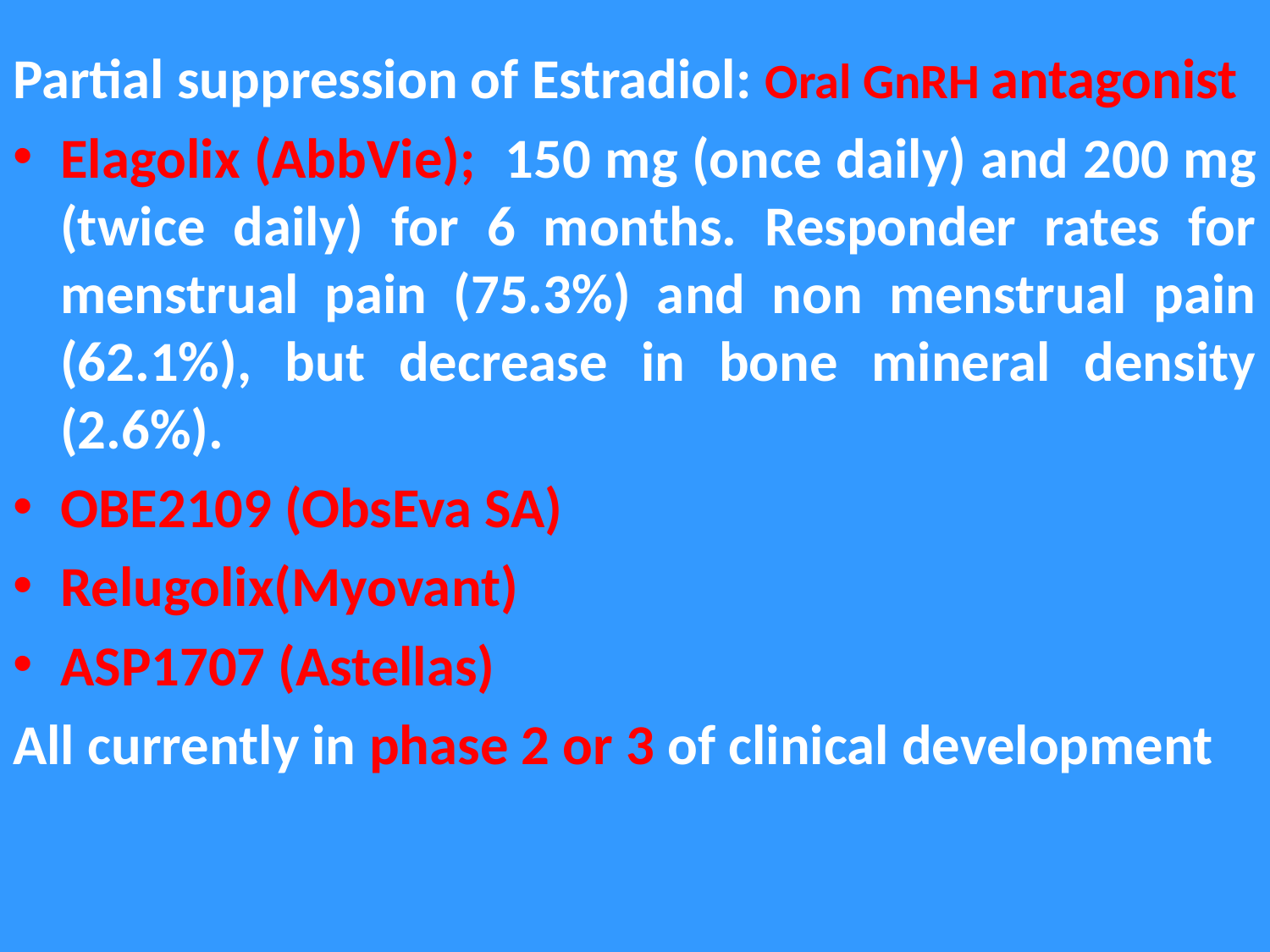

Partial suppression of Estradiol: Oral GnRH antagonist
Elagolix (AbbVie);  150 mg (once daily) and 200 mg (twice daily) for 6 months. Responder rates for menstrual pain (75.3%) and non menstrual pain (62.1%), but decrease in bone mineral density (2.6%).
OBE2109 (ObsEva SA)
Relugolix(Myovant)
ASP1707 (Astellas)
All currently in phase 2 or 3 of clinical development